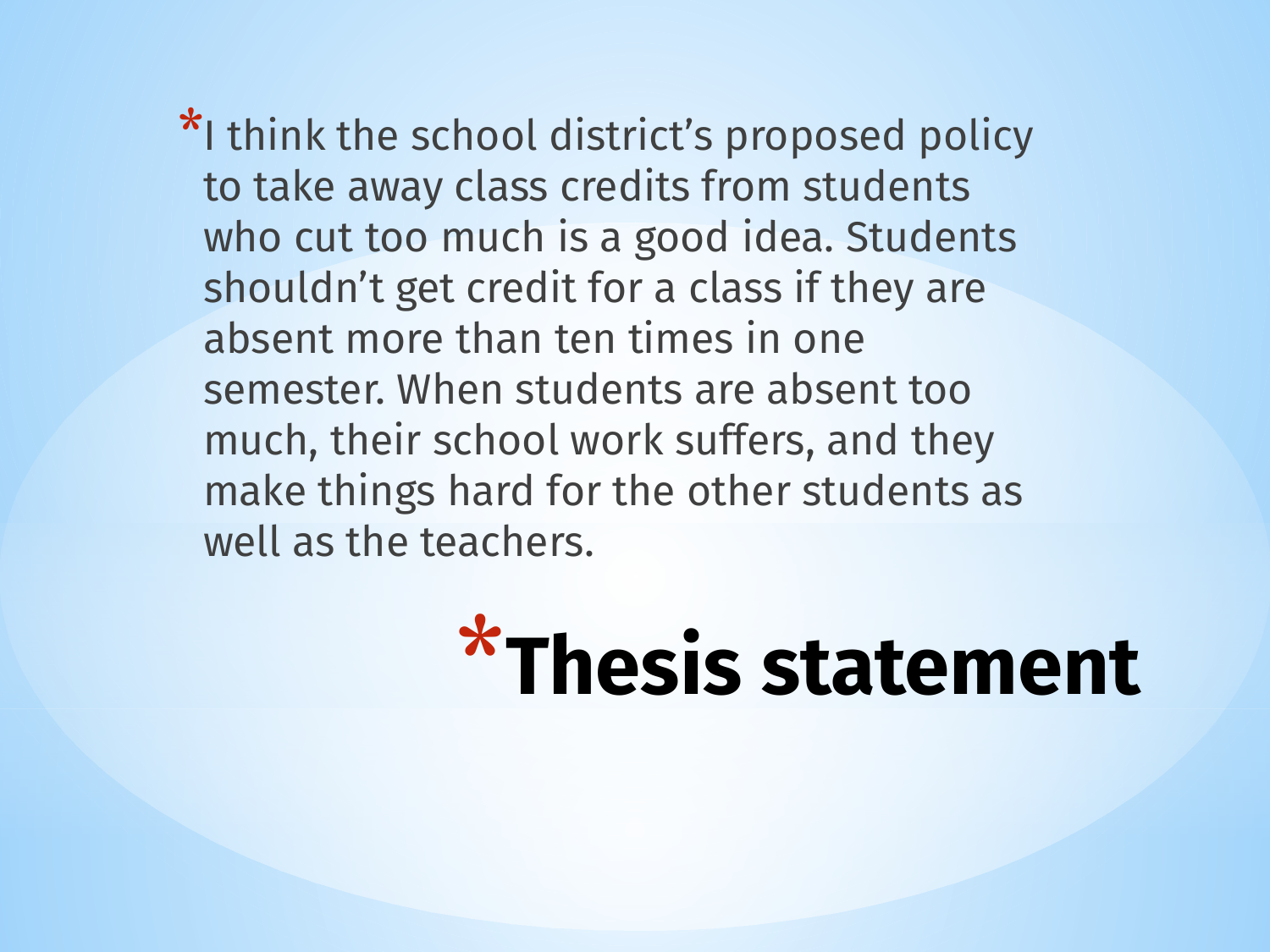

I think the school district’s proposed policy to take away class credits from students who cut too much is a good idea. Students shouldn’t get credit for a class if they are absent more than ten times in one semester. When students are absent too much, their school work suffers, and they make things hard for the other students as well as the teachers.
# Thesis statement